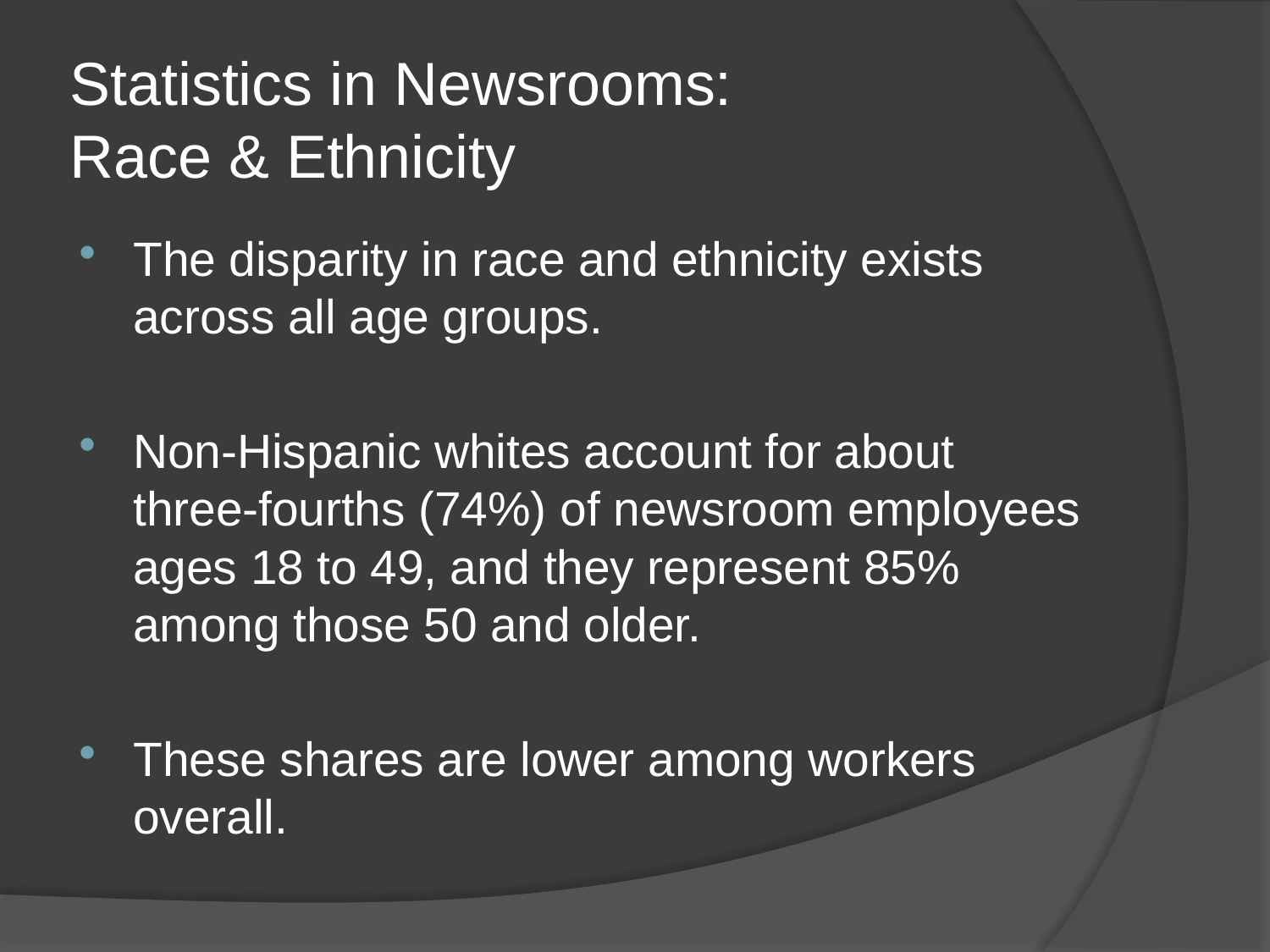

# Statistics in Newsrooms: Race & Ethnicity
The disparity in race and ethnicity exists across all age groups.

Non-Hispanic whites account for about three-fourths (74%) of newsroom employees ages 18 to 49, and they represent 85% among those 50 and older.

These shares are lower among workers overall.